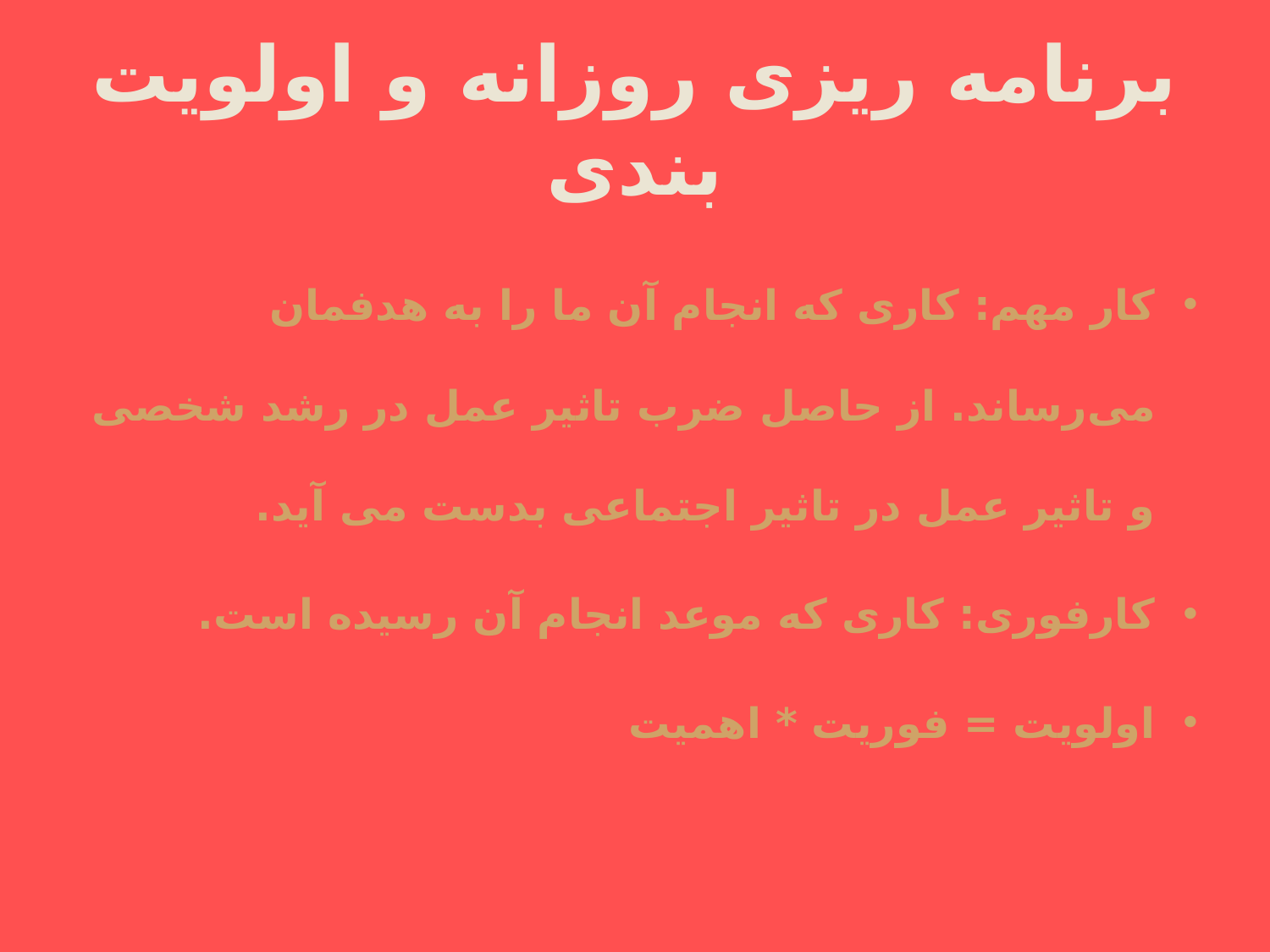

# برنامه ریزی روزانه و اولویت بندی
کار مهم: کاری که انجام آن ما را به هدفمان می‌رساند. از حاصل ضرب تاثیر عمل در رشد شخصی و تاثیر عمل در تاثیر اجتماعی بدست می آید.
کارفوری: کاری که موعد انجام آن رسیده است.
اولویت = فوریت * اهمیت